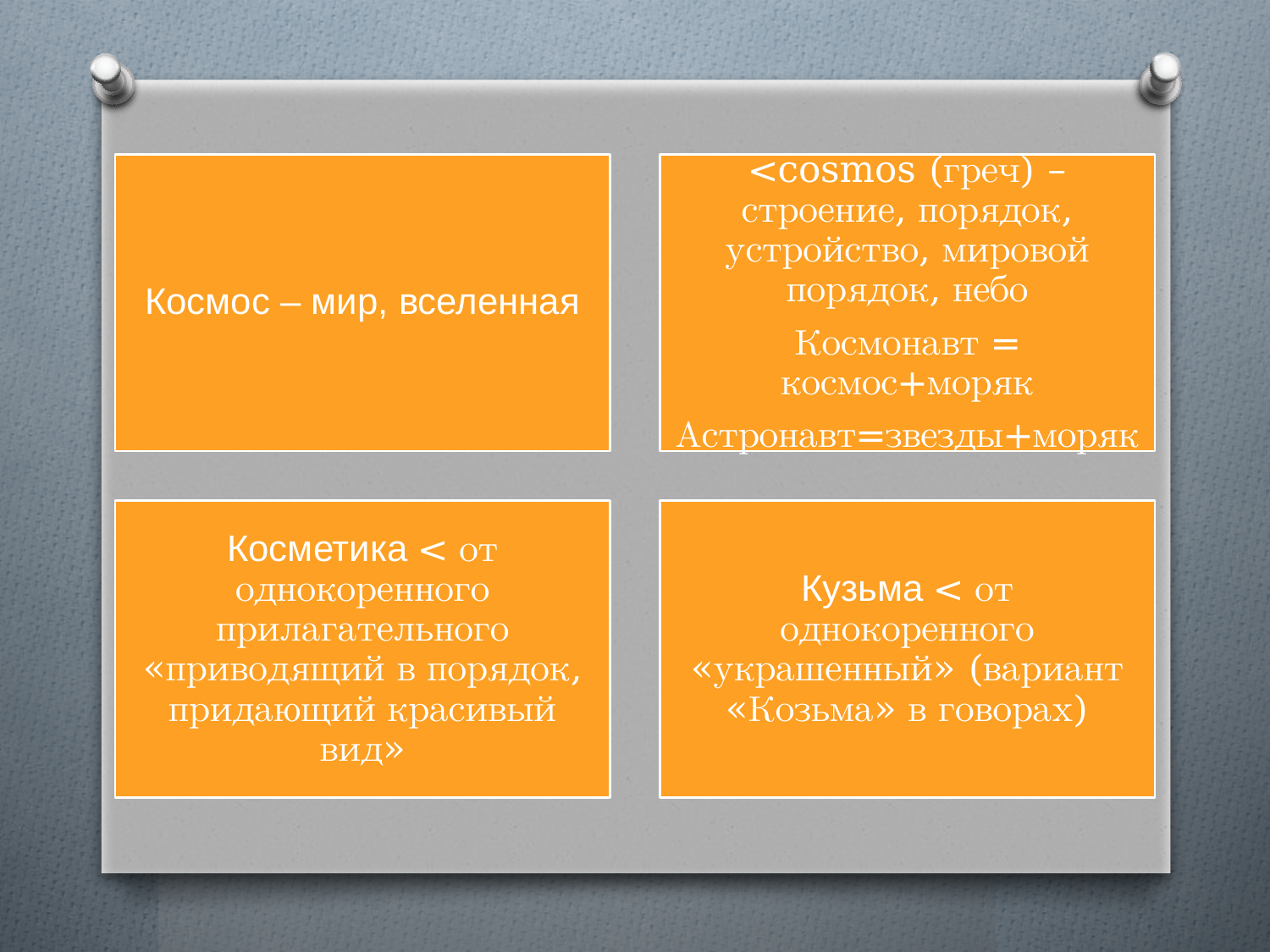

Космос – мир, вселенная
<cosmos (греч) – строение, порядок, устройство, мировой порядок, небо
Космонавт = космос+моряк
Астронавт=звезды+моряк
Косметика < от однокоренного прилагательного «приводящий в порядок, придающий красивый вид»
Кузьма < от однокоренного «украшенный» (вариант «Козьма» в говорах)